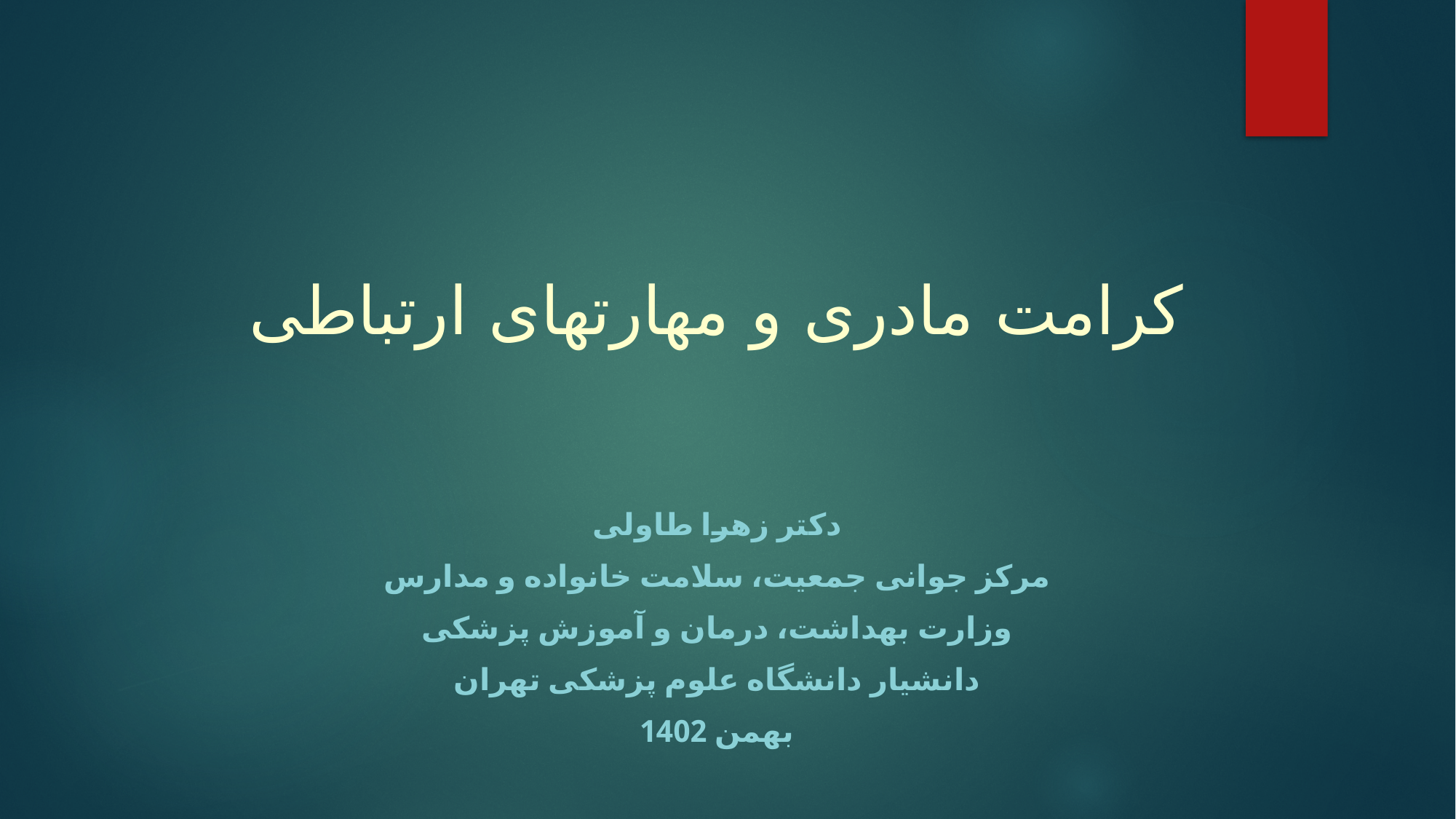

# کرامت مادری و مهارتهای ارتباطی
دکتر زهرا طاولی
مرکز جوانی جمعیت، سلامت خانواده و مدارس
وزارت بهداشت، درمان و آموزش پزشکی
دانشیار دانشگاه علوم پزشکی تهران
بهمن 1402